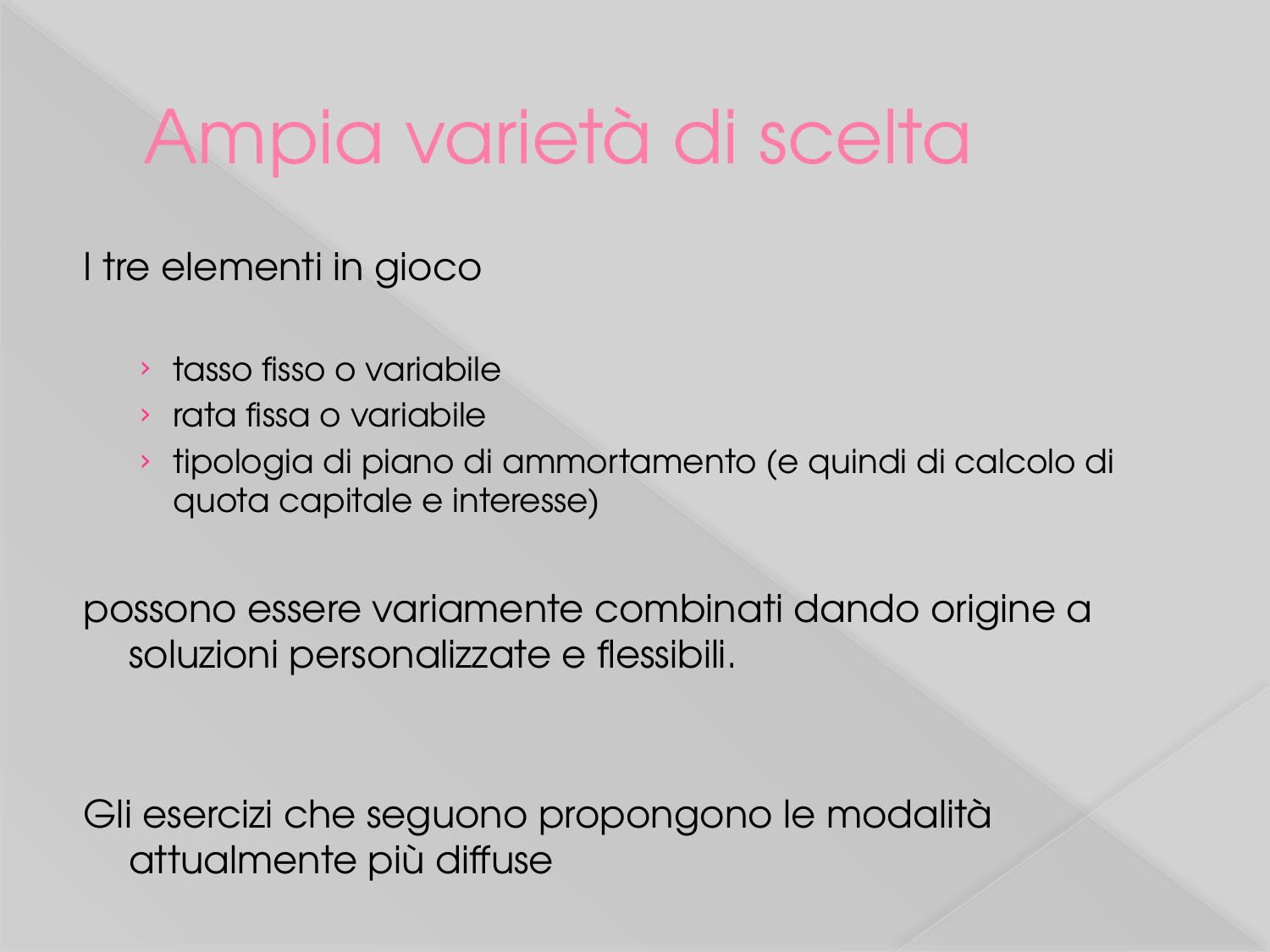

# Ampia varietà di scelta
I tre elementi in gioco

tasso fisso o variabile
rata fissa o variabile
tipologia di piano di ammortamento (e quindi di calcolo di quota capitale e interesse)

possono essere variamente combinati dando origine a soluzioni personalizzate e flessibili.

Gli esercizi che seguono propongono le modalità attualmente più diffuse